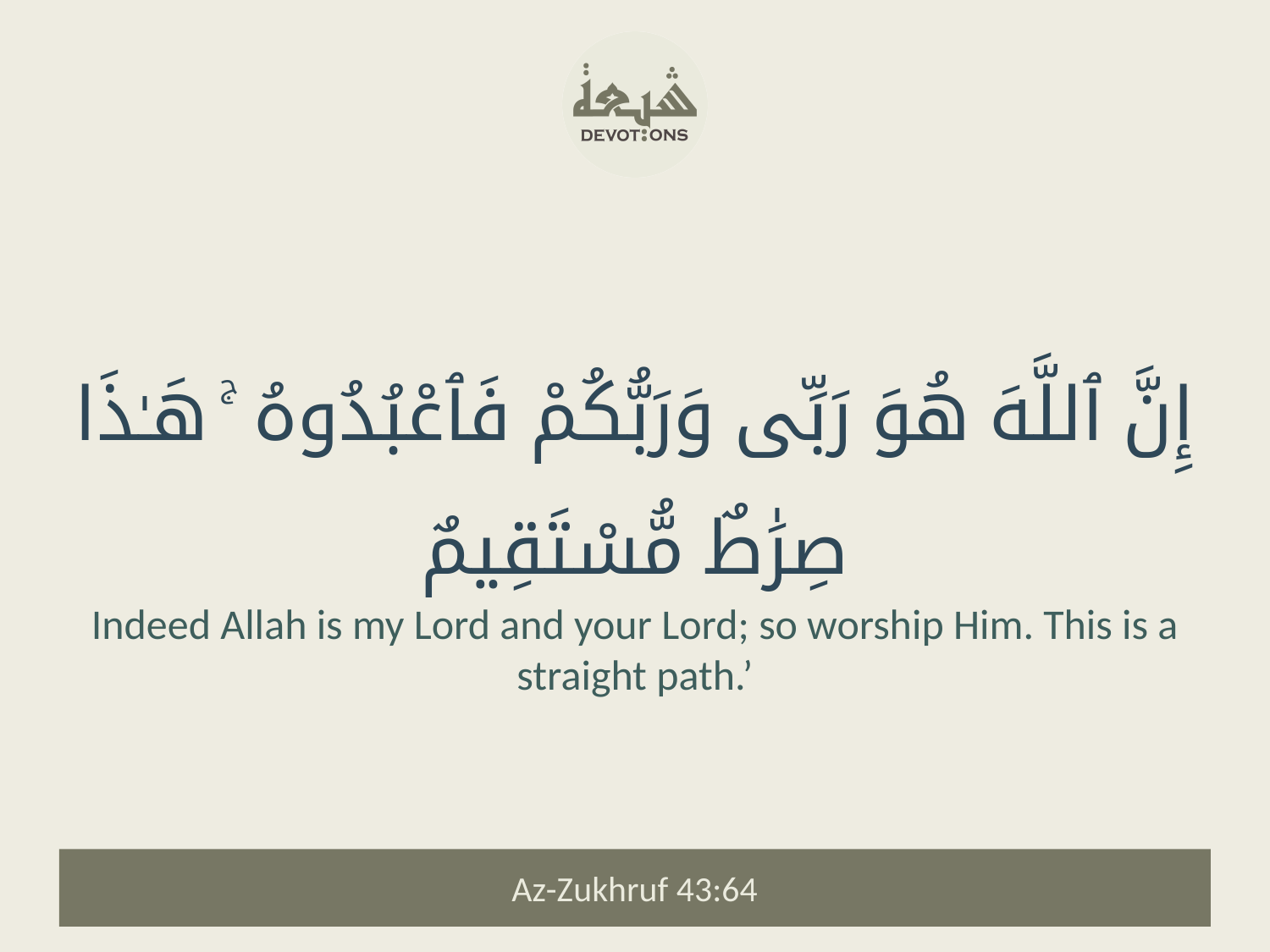

إِنَّ ٱللَّهَ هُوَ رَبِّى وَرَبُّكُمْ فَٱعْبُدُوهُ ۚ هَـٰذَا صِرَٰطٌ مُّسْتَقِيمٌ
Indeed Allah is my Lord and your Lord; so worship Him. This is a straight path.’
Az-Zukhruf 43:64